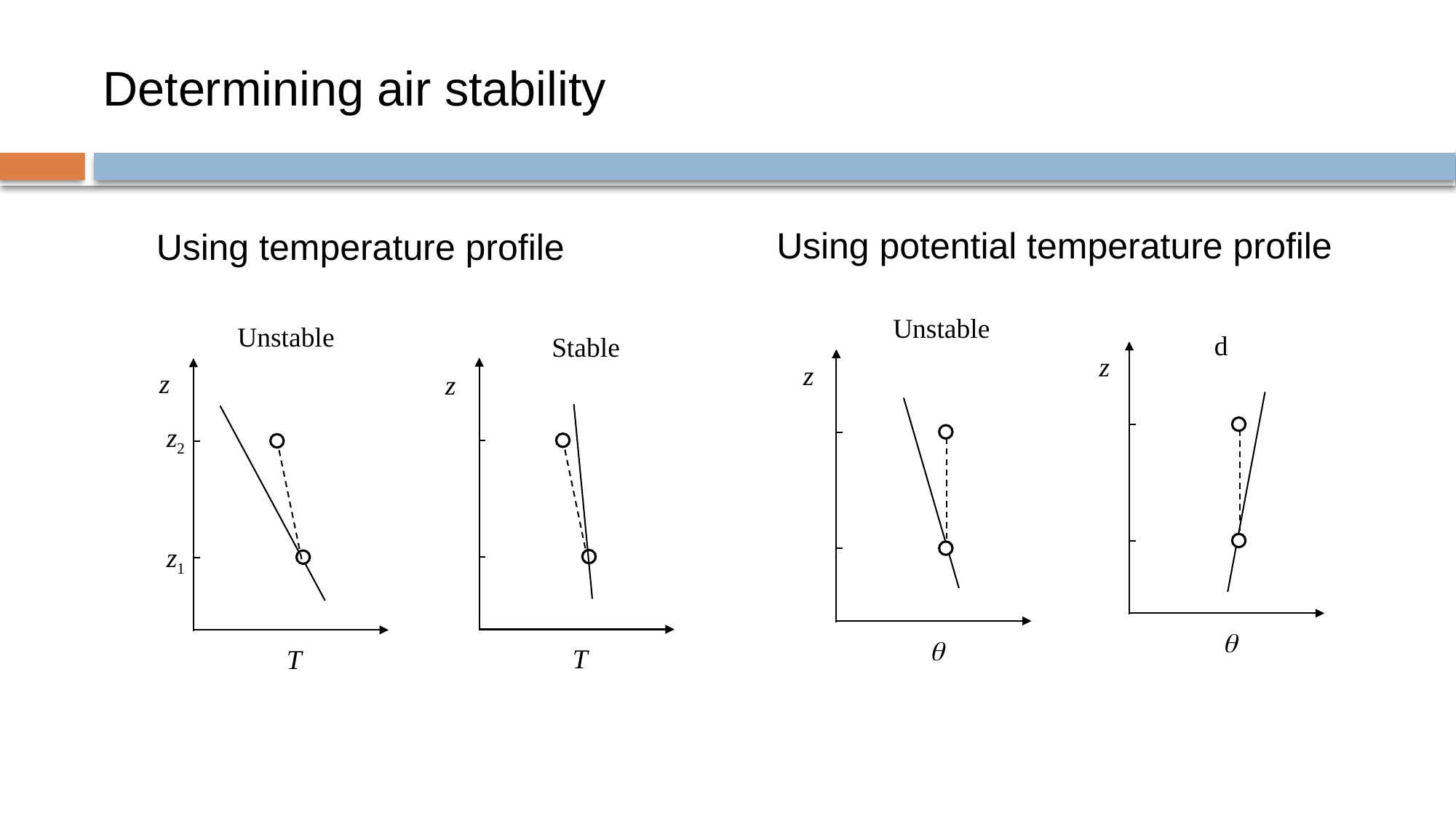

# Determining air stability
Using potential temperature profile
Unstable
z

θ
Using temperature profile
Unstable
d
z

θ
Stable
T
z

z
z2

z1

T